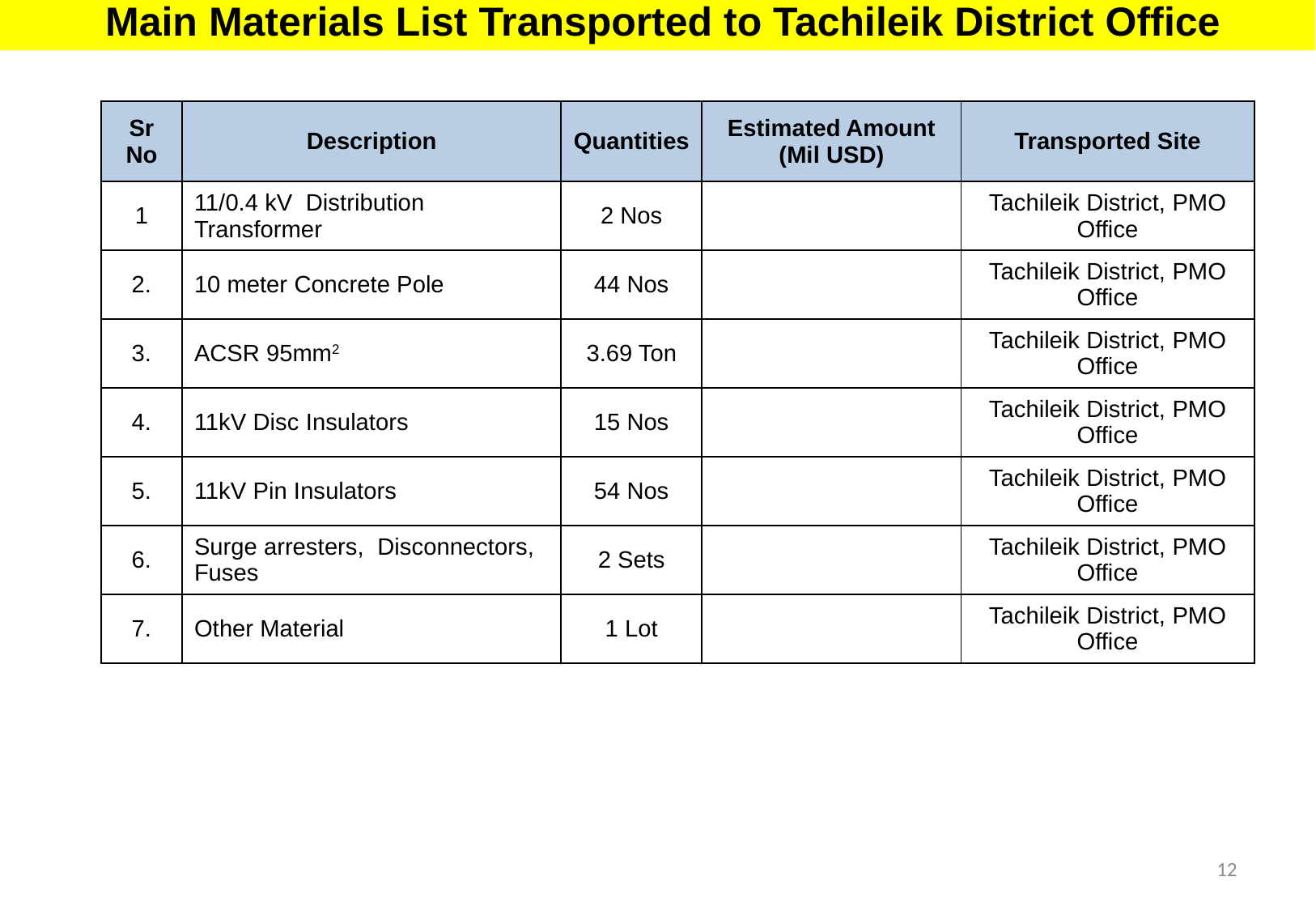

Main Materials List Transported to Tachileik District Office
| Sr No | Description | Quantities | Estimated Amount (Mil USD) | Transported Site |
| --- | --- | --- | --- | --- |
| 1 | 11/0.4 kV Distribution Transformer | 2 Nos |  | Tachileik District, PMO Office |
| 2. | 10 meter Concrete Pole | 44 Nos |  | Tachileik District, PMO Office |
| 3. | ACSR 95mm2 | 3.69 Ton |  | Tachileik District, PMO Office |
| 4. | 11kV Disc Insulators | 15 Nos |  | Tachileik District, PMO Office |
| 5. | 11kV Pin Insulators | 54 Nos |  | Tachileik District, PMO Office |
| 6. | Surge arresters, Disconnectors, Fuses | 2 Sets |  | Tachileik District, PMO Office |
| 7. | Other Material | 1 Lot |  | Tachileik District, PMO Office |
12